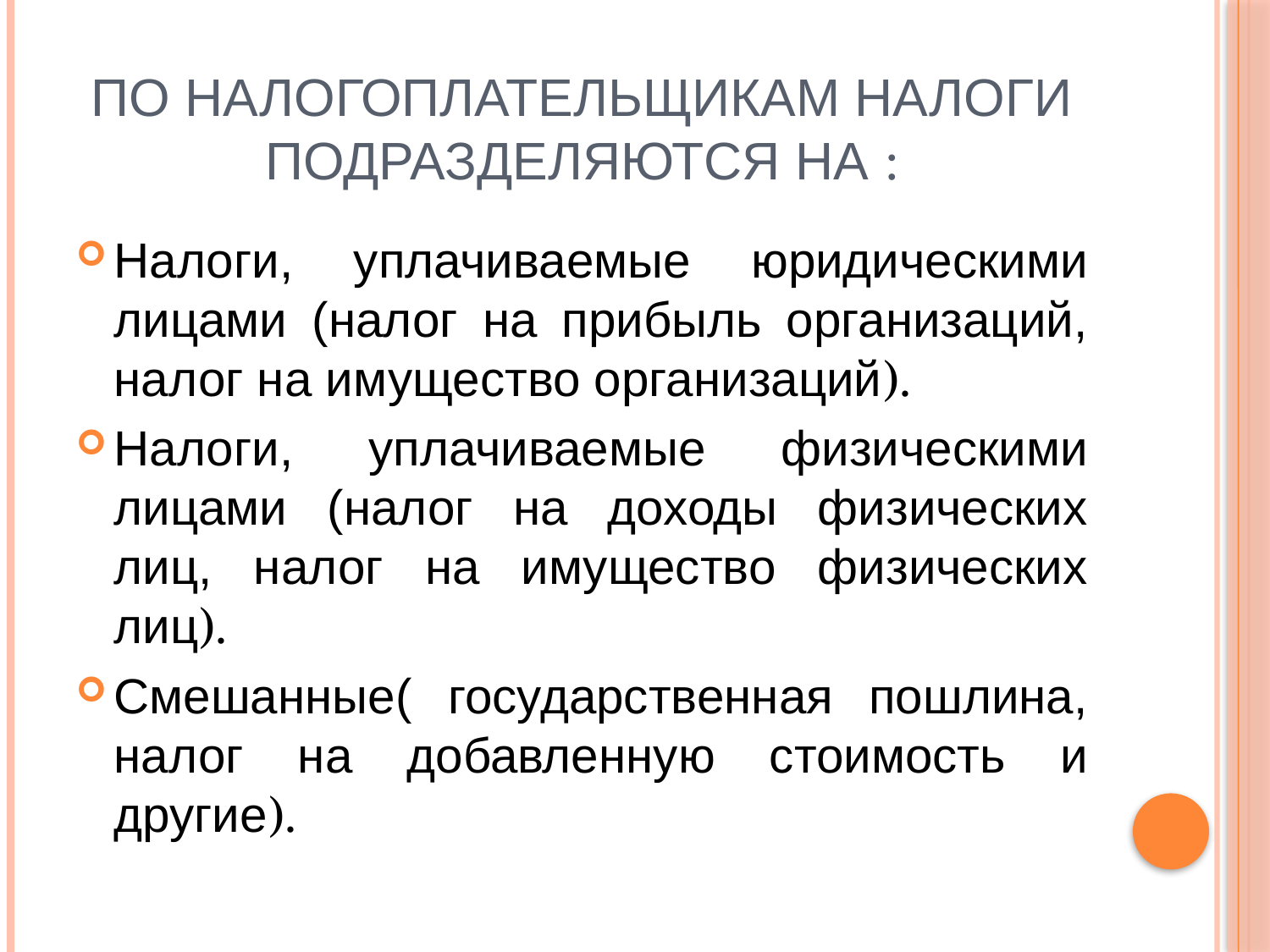

# По налогоплательщикам налоги подразделяются на :
Налоги, уплачиваемые юридическими лицами (налог на прибыль организаций, налог на имущество организаций).
Налоги, уплачиваемые физическими лицами (налог на доходы физических лиц, налог на имущество физических лиц).
Смешанные( государственная пошлина, налог на добавленную стоимость и другие).